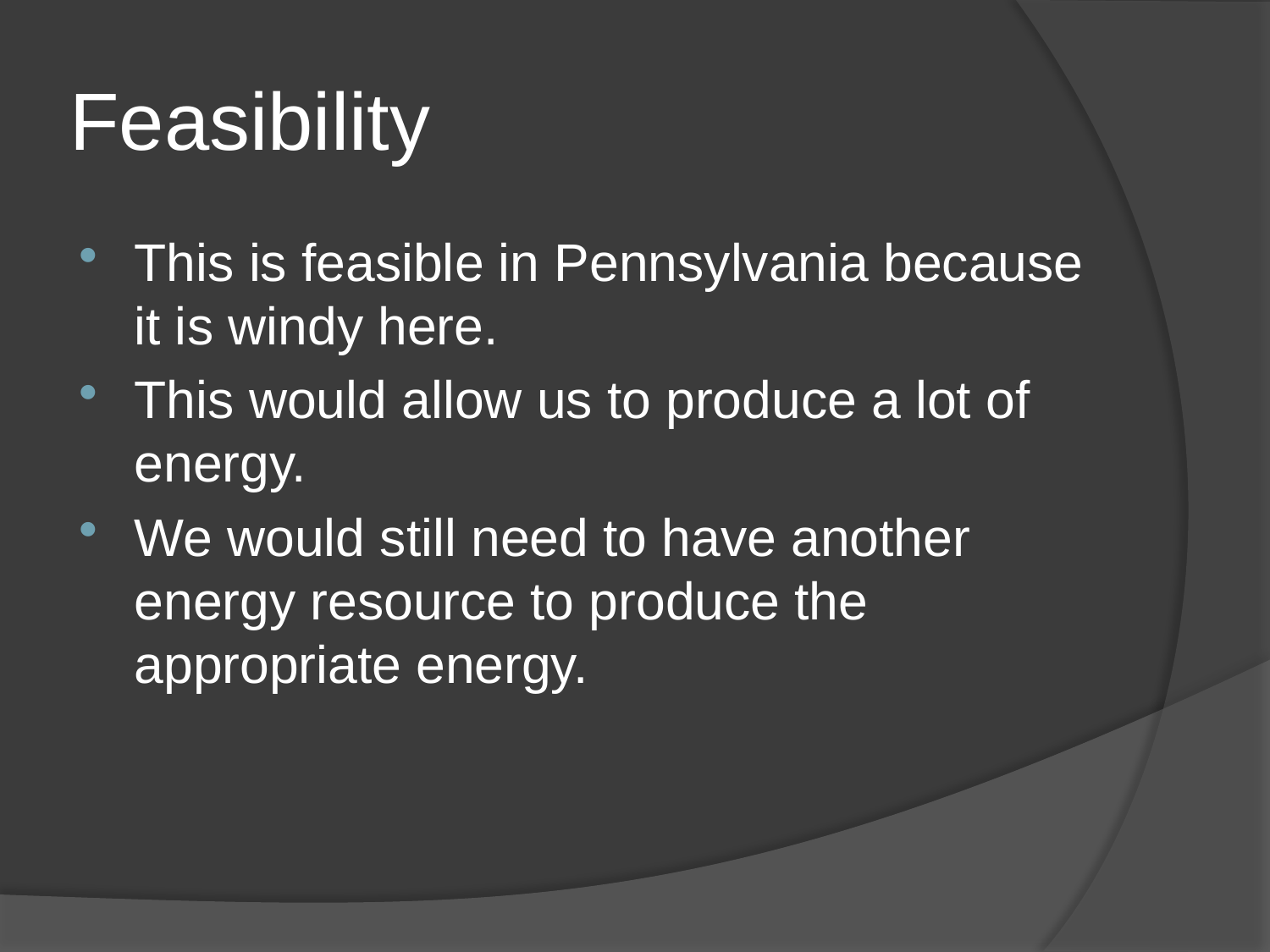

# Feasibility
This is feasible in Pennsylvania because it is windy here.
This would allow us to produce a lot of energy.
We would still need to have another energy resource to produce the appropriate energy.